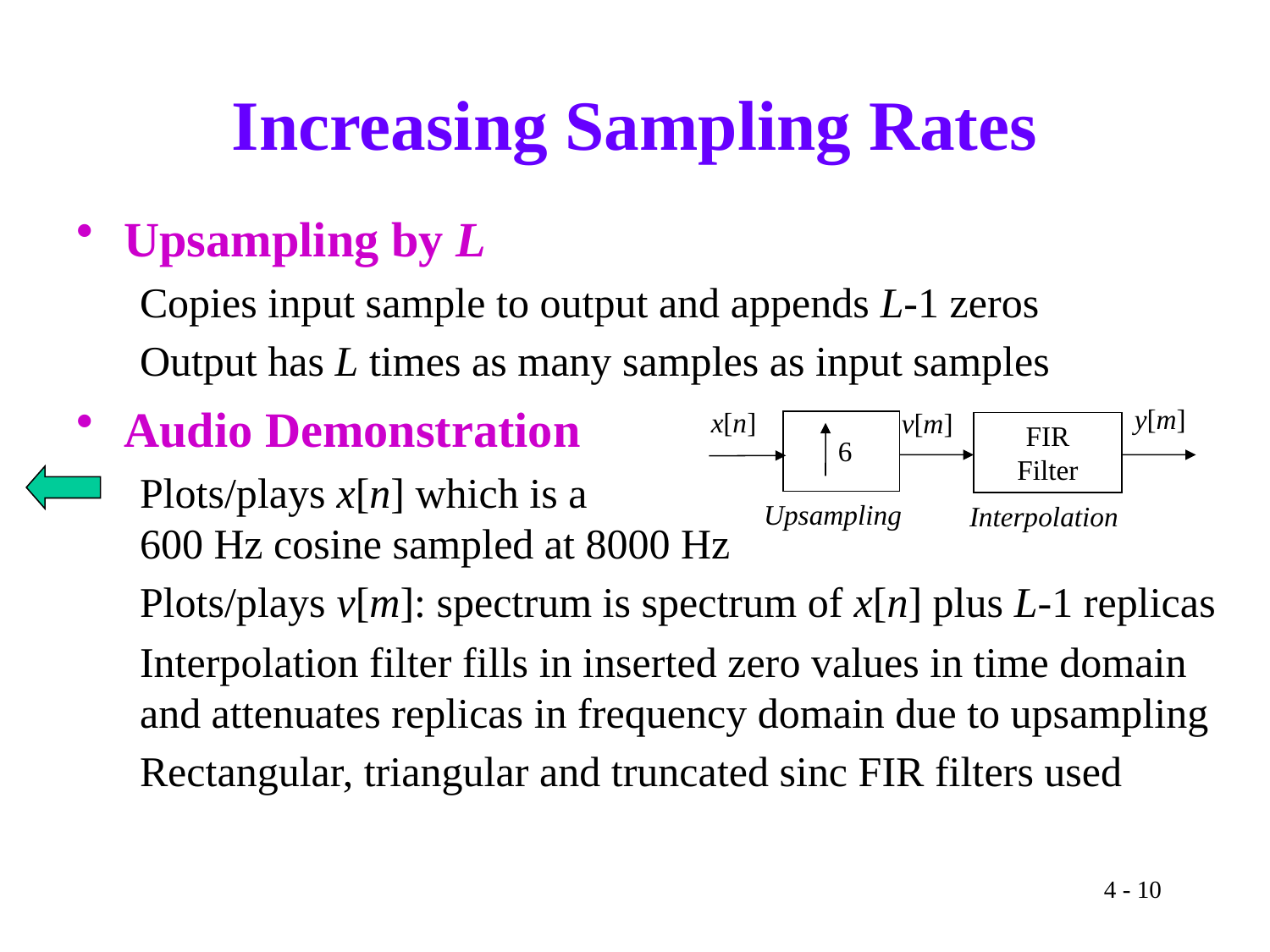

# Increasing Sampling Rates
Upsampling by L
Copies input sample to output and appends L-1 zeros
Output has L times as many samples as input samples

Audio Demonstration
Plots/plays x[n] which is a
600 Hz cosine sampled at 8000 Hz
Plots/plays v[m]: spectrum is spectrum of x[n] plus L-1 replicas
Interpolation filter fills in inserted zero values in time domain and attenuates replicas in frequency domain due to upsampling
Rectangular, triangular and truncated sinc FIR filters used
y[m]
x[n]
v[m]

FIR
Filter

6

Upsampling
Interpolation

4 - 10